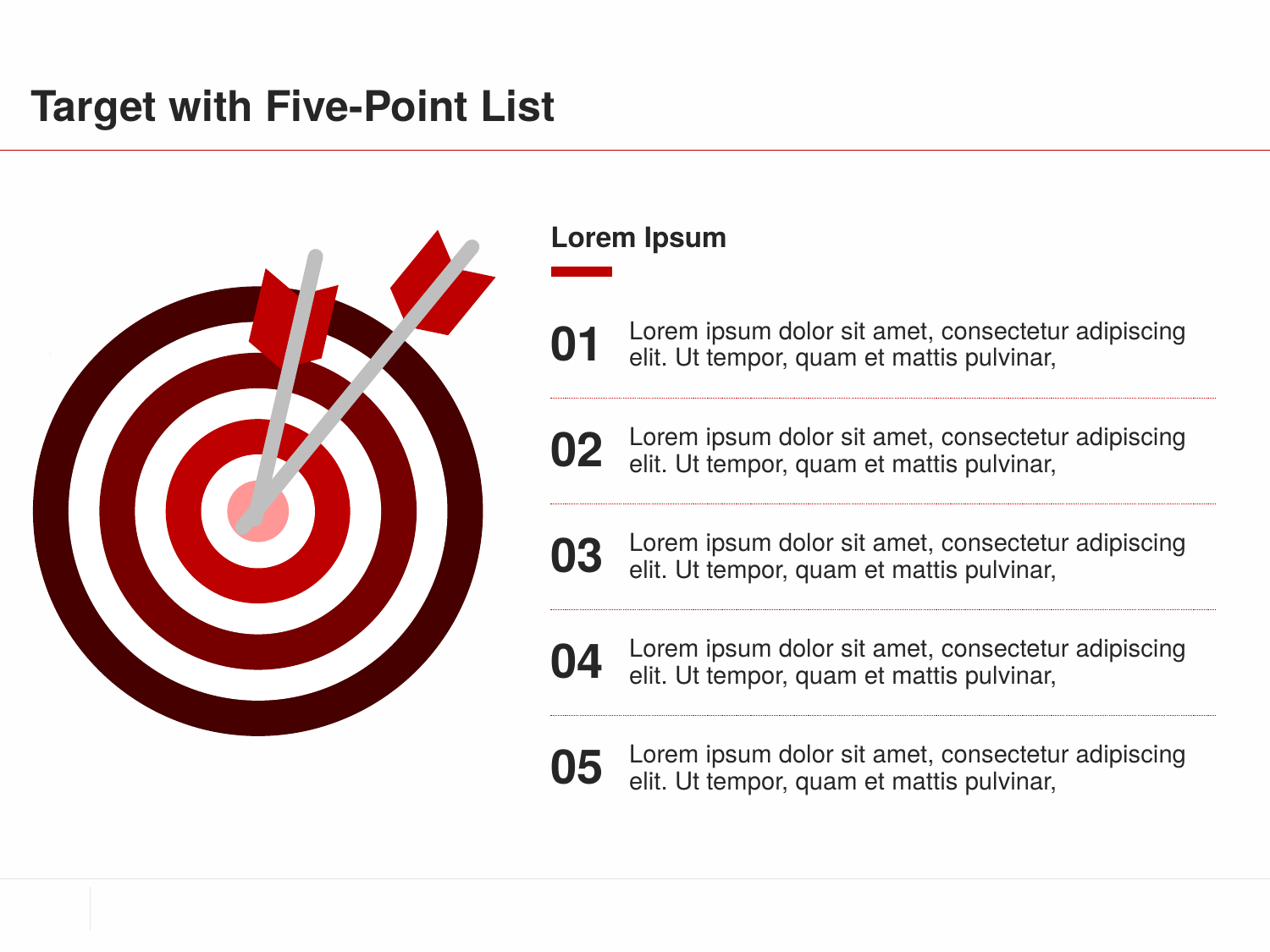

# Target with Five-Point List
Lorem Ipsum

01
Lorem ipsum dolor sit amet, consectetur adipiscing elit. Ut tempor, quam et mattis pulvinar,

02
Lorem ipsum dolor sit amet, consectetur adipiscing elit. Ut tempor, quam et mattis pulvinar,
03
Lorem ipsum dolor sit amet, consectetur adipiscing elit. Ut tempor, quam et mattis pulvinar,
04
Lorem ipsum dolor sit amet, consectetur adipiscing elit. Ut tempor, quam et mattis pulvinar,
05
Lorem ipsum dolor sit amet, consectetur adipiscing elit. Ut tempor, quam et mattis pulvinar,